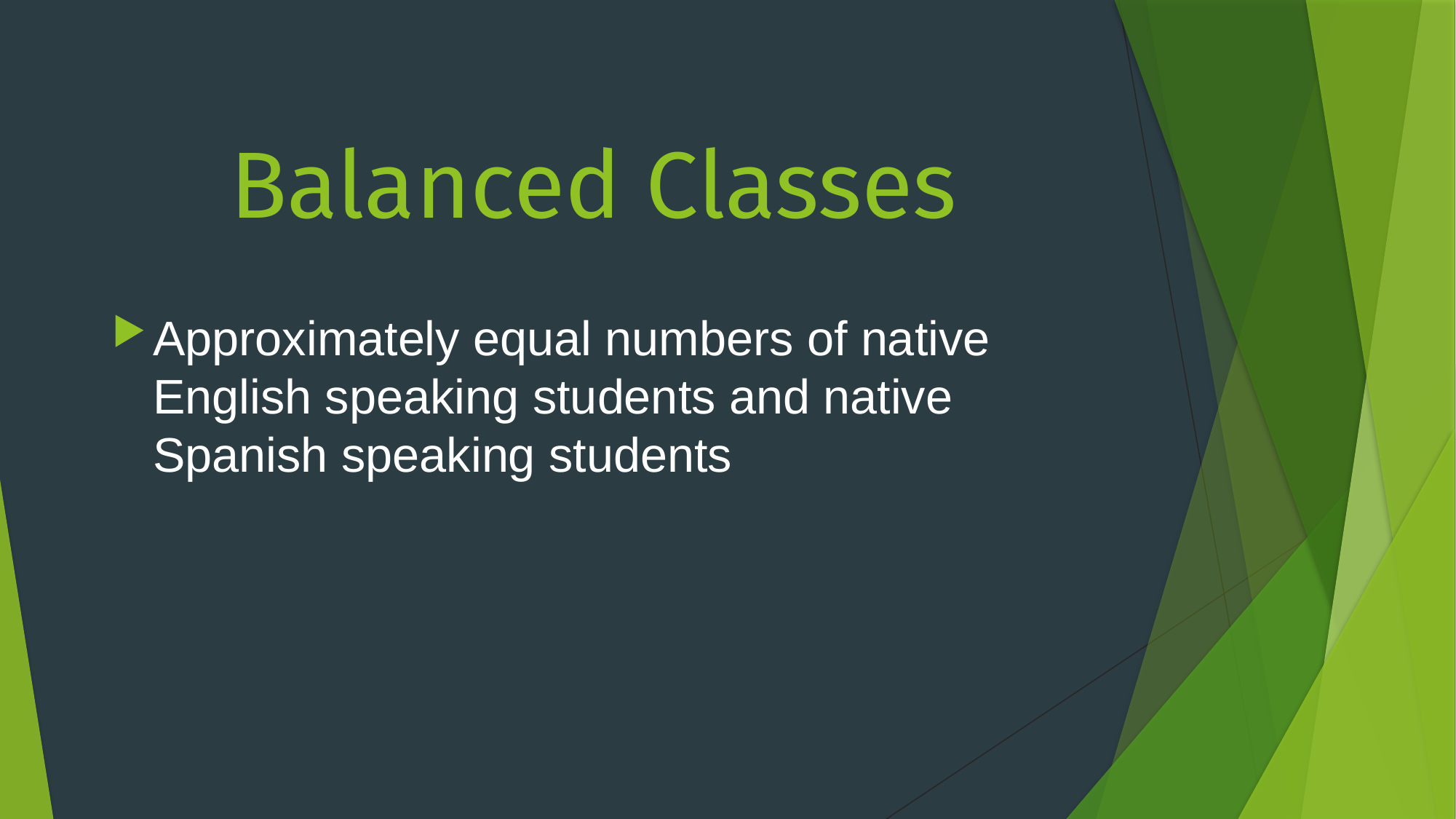

# Balanced Classes
Approximately equal numbers of native English speaking students and native Spanish speaking students